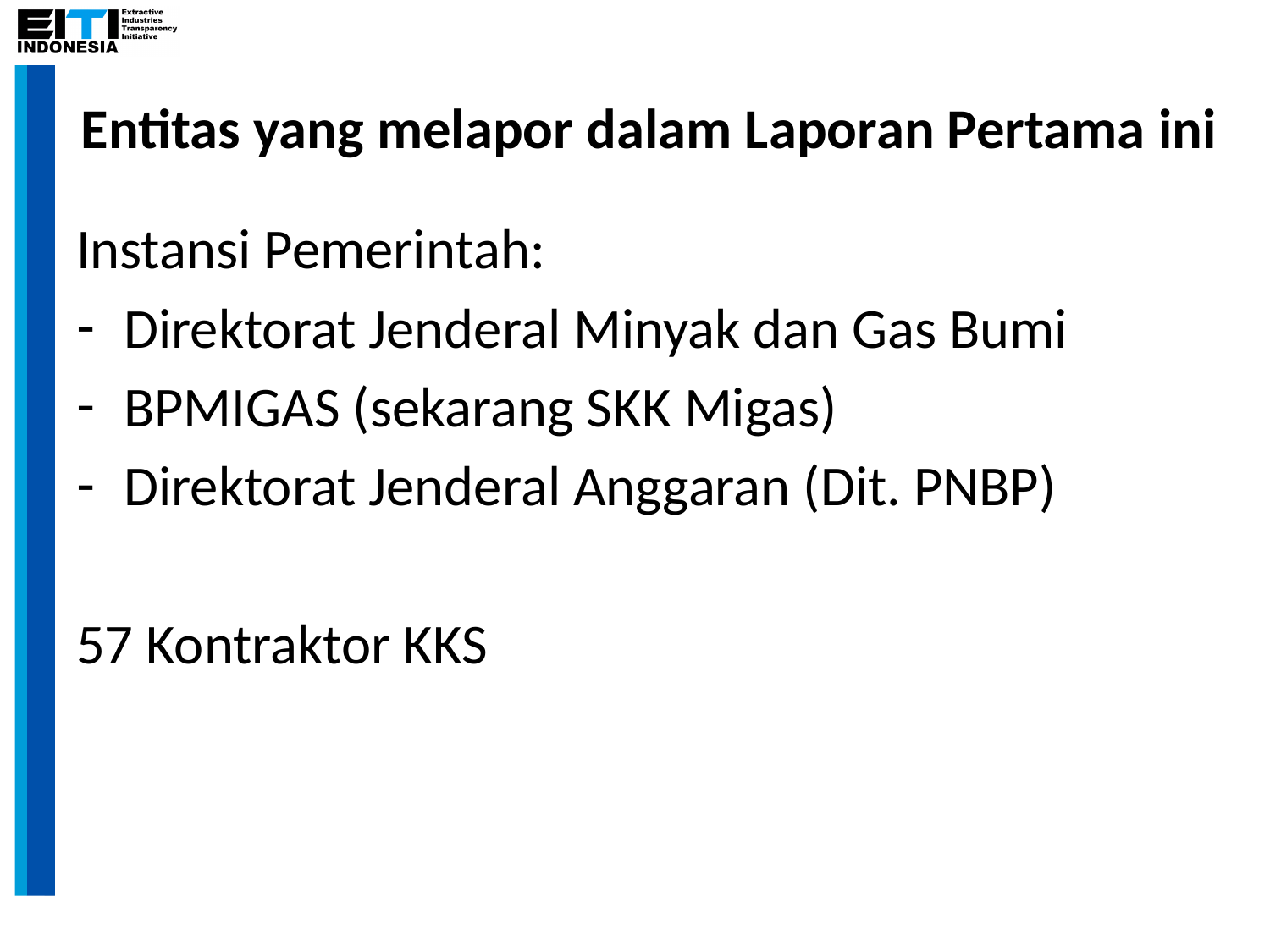

# Entitas yang melapor dalam Laporan Pertama ini
Instansi Pemerintah:
Direktorat Jenderal Minyak dan Gas Bumi
BPMIGAS (sekarang SKK Migas)
Direktorat Jenderal Anggaran (Dit. PNBP)

57 Kontraktor KKS